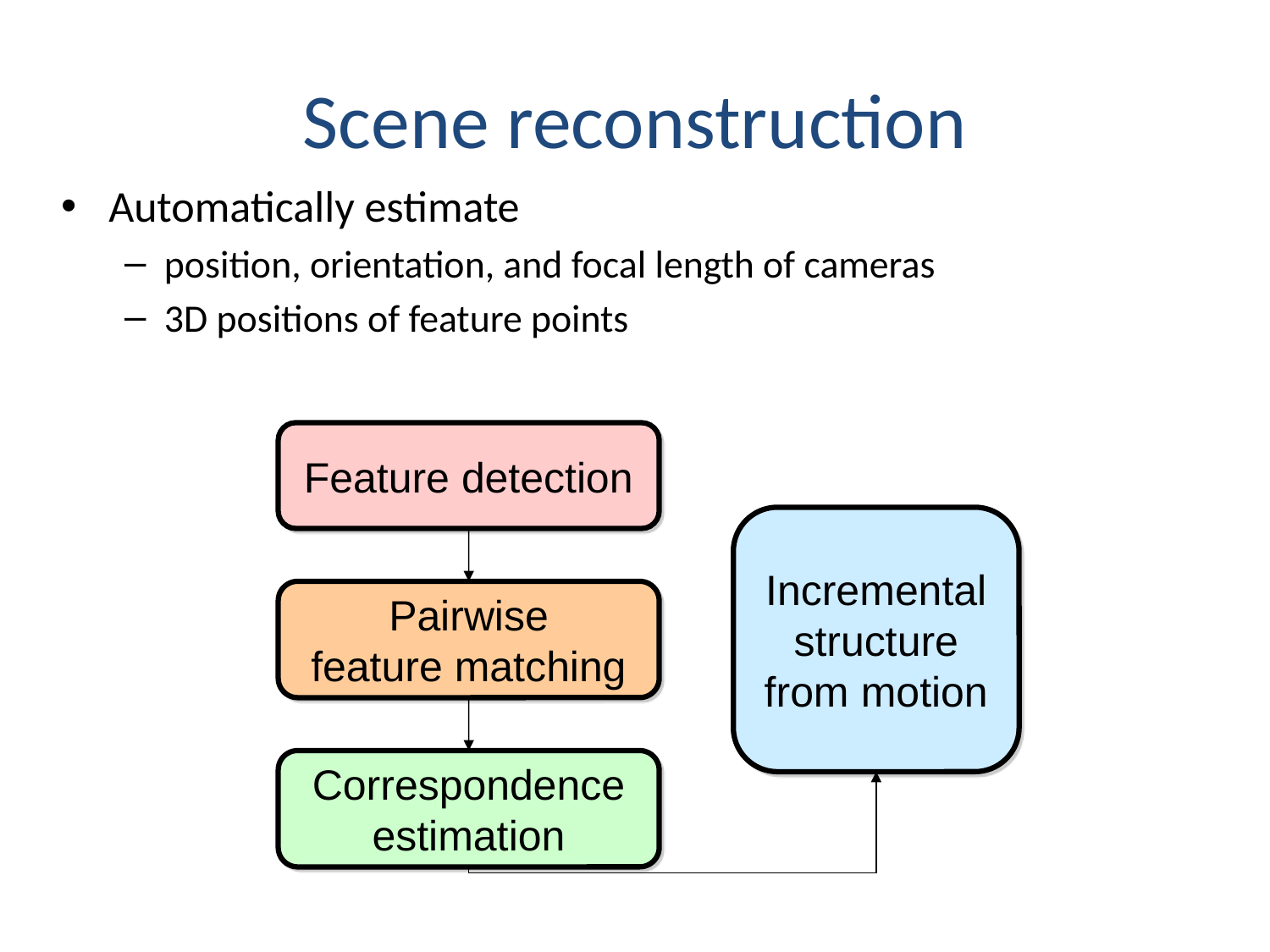

# Scene reconstruction
Automatically estimate
position, orientation, and focal length of cameras
3D positions of feature points
Feature detection
Incremental structure from motion

Pairwise
feature matching

Correspondence estimation